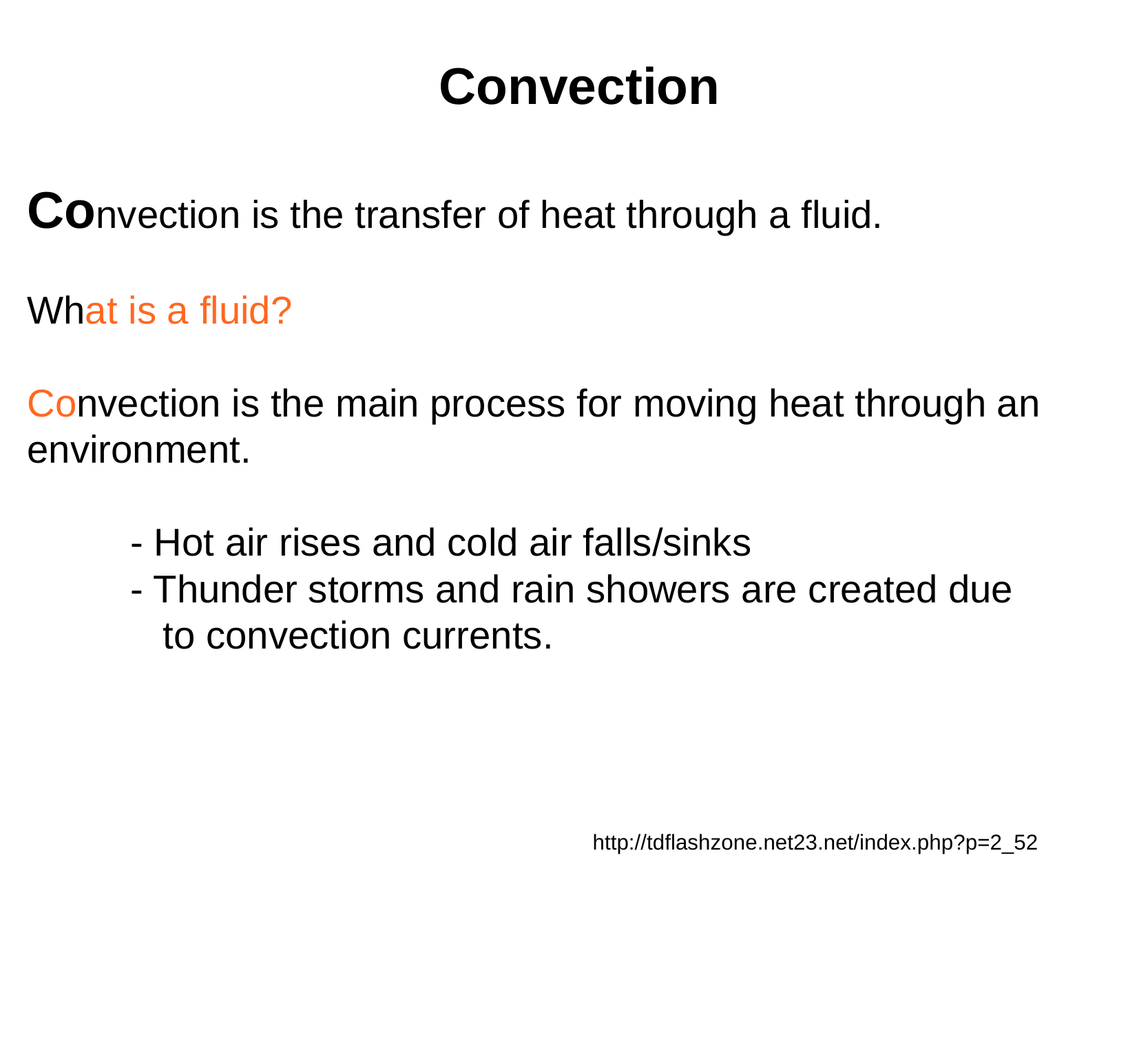

Convection

Convection is the transfer of heat through a fluid.

What is a fluid?

Convection is the main process for moving heat through an environment.

	- Hot air rises and cold air falls/sinks
	- Thunder storms and rain showers are created due
	   to convection currents.
http://tdflashzone.net23.net/index.php?p=2_52